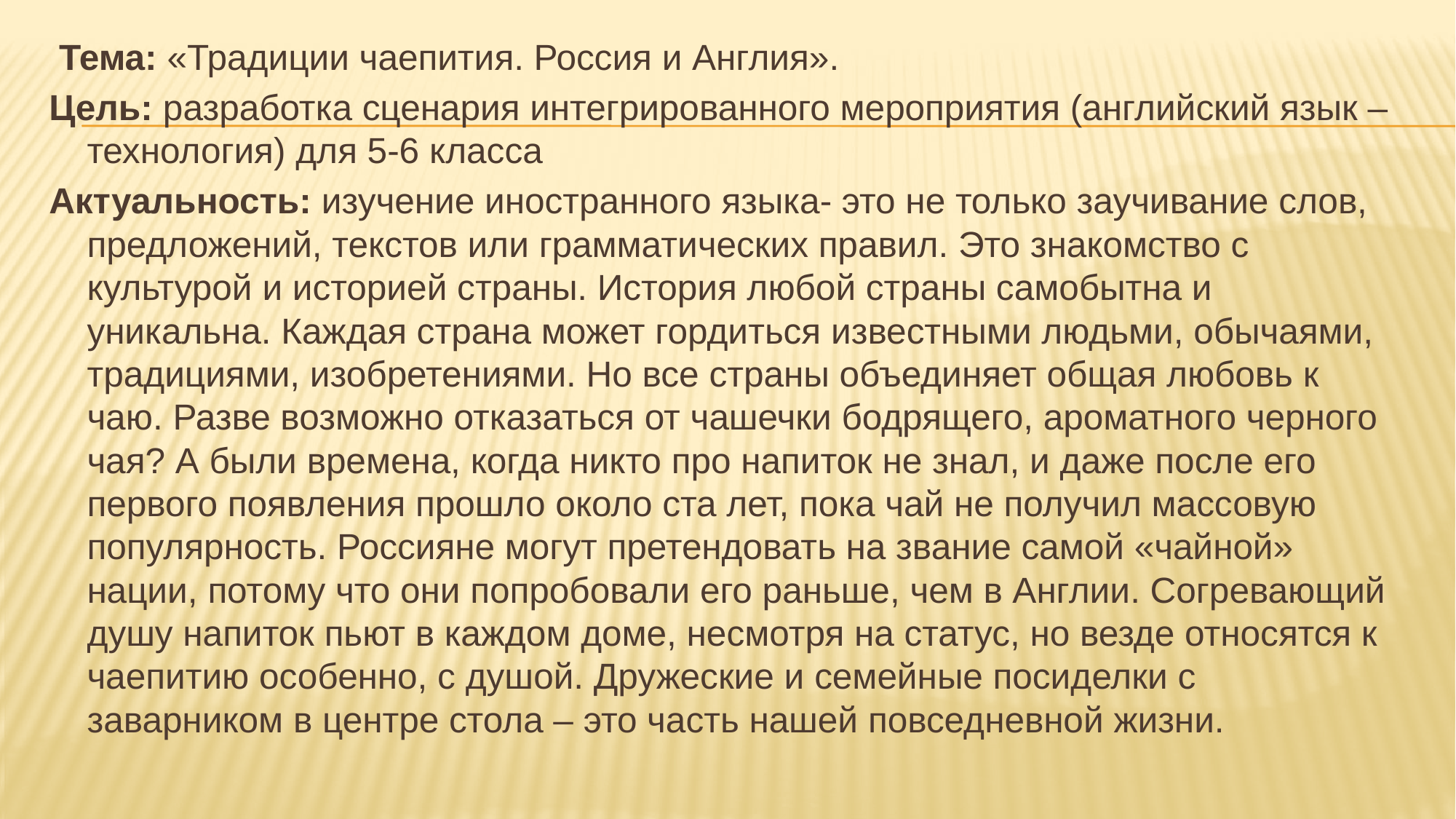

Тема: «Традиции чаепития. Россия и Англия».
Цель: разработка сценария интегрированного мероприятия (английский язык – технология) для 5-6 класса
Актуальность: изучение иностранного языка- это не только заучивание слов, предложений, текстов или грамматических правил. Это знакомство с культурой и историей страны. История любой страны самобытна и уникальна. Каждая страна может гордиться известными людьми, обычаями, традициями, изобретениями. Но все страны объединяет общая любовь к чаю. Разве возможно отказаться от чашечки бодрящего, ароматного черного чая? А были времена, когда никто про напиток не знал, и даже после его первого появления прошло около ста лет, пока чай не получил массовую популярность. Россияне могут претендовать на звание самой «чайной» нации, потому что они попробовали его раньше, чем в Англии. Согревающий душу напиток пьют в каждом доме, несмотря на статус, но везде относятся к чаепитию особенно, с душой. Дружеские и семейные посиделки с заварником в центре стола – это часть нашей повседневной жизни.

#